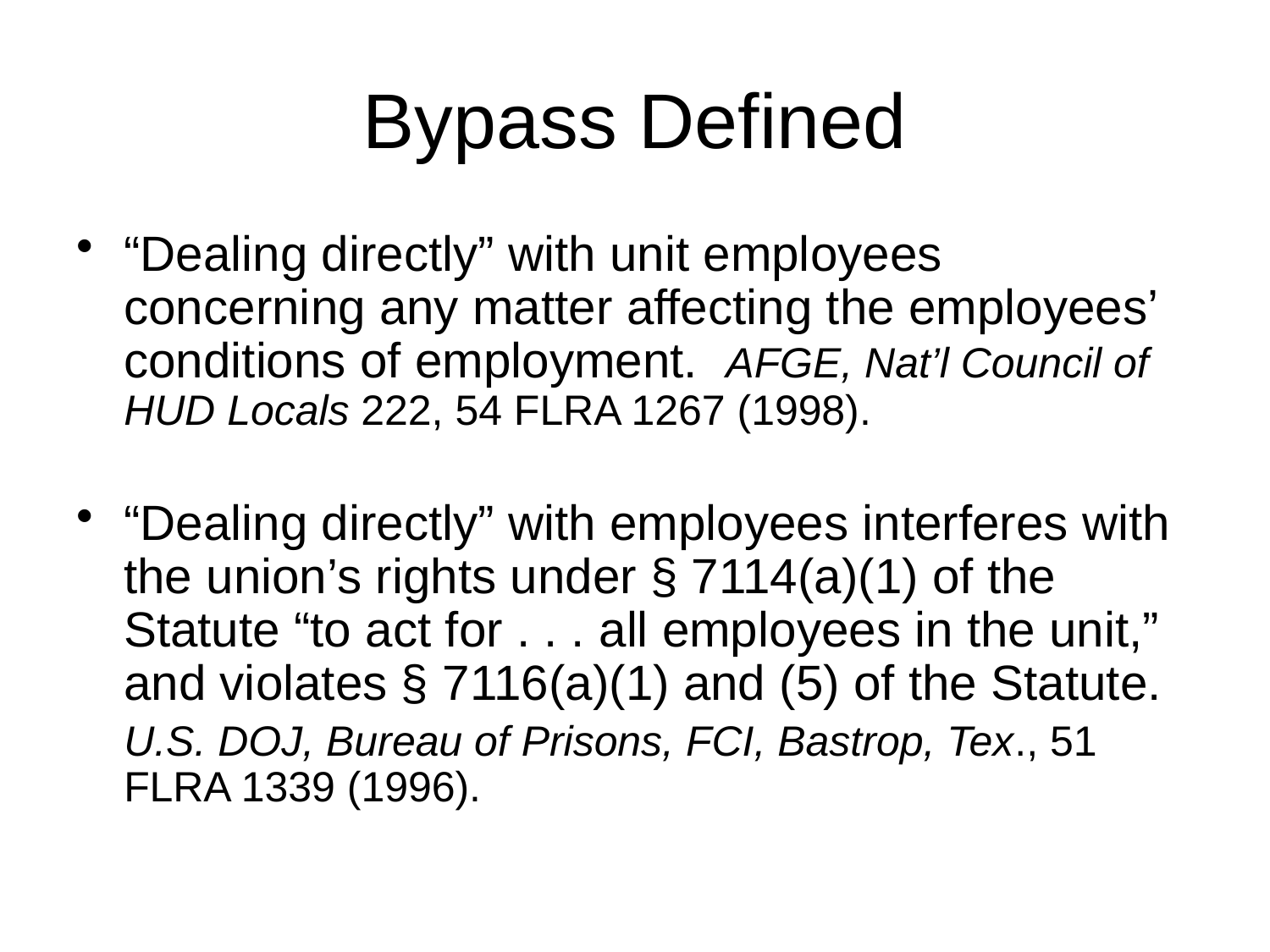

# Bypass Defined
“Dealing directly” with unit employees concerning any matter affecting the employees’ conditions of employment.  AFGE, Nat’l Council of HUD Locals 222, 54 FLRA 1267 (1998).

“Dealing directly” with employees interferes with the union’s rights under § 7114(a)(1) of the Statute “to act for . . . all employees in the unit,” and violates § 7116(a)(1) and (5) of the Statute.
	U.S. DOJ, Bureau of Prisons, FCI, Bastrop, Tex., 51 FLRA 1339 (1996).